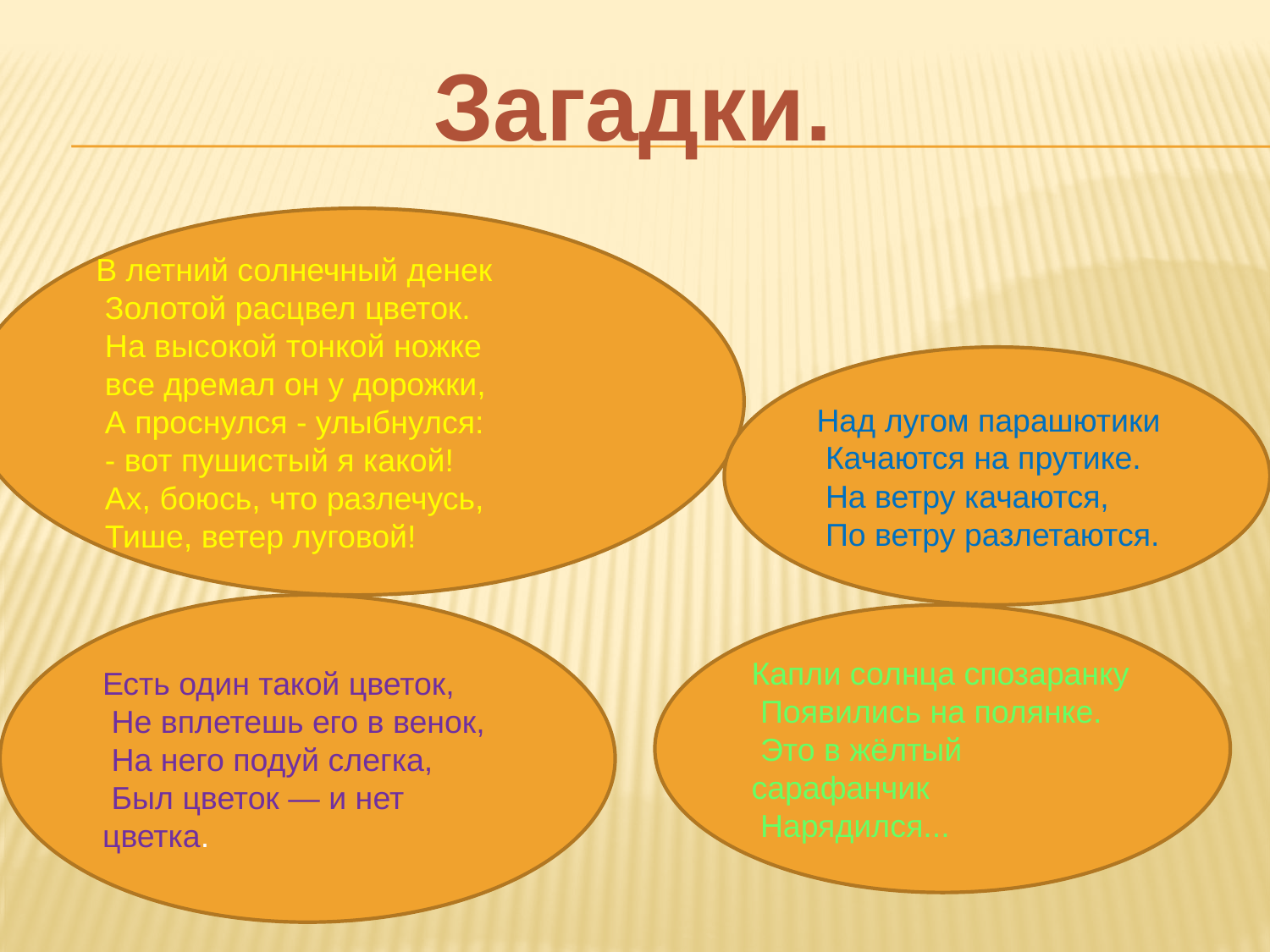

Загадки.
В летний солнечный денек
 Золотой расцвел цветок.
 На высокой тонкой ножке
 все дремал он у дорожки,
 А проснулся - улыбнулся:
 - вот пушистый я какой!
 Ах, боюсь, что разлечусь,
 Тише, ветер луговой!
Над лугом парашютики
 Качаются на прутике.
 На ветру качаются,
 По ветру разлетаются.
Есть один такой цветок,
 Не вплетешь его в венок,
 На него подуй слегка,
 Был цветок — и нет цветка.
Капли солнца спозаранку
 Появились на полянке.
 Это в жёлтый сарафанчик
 Нарядился...